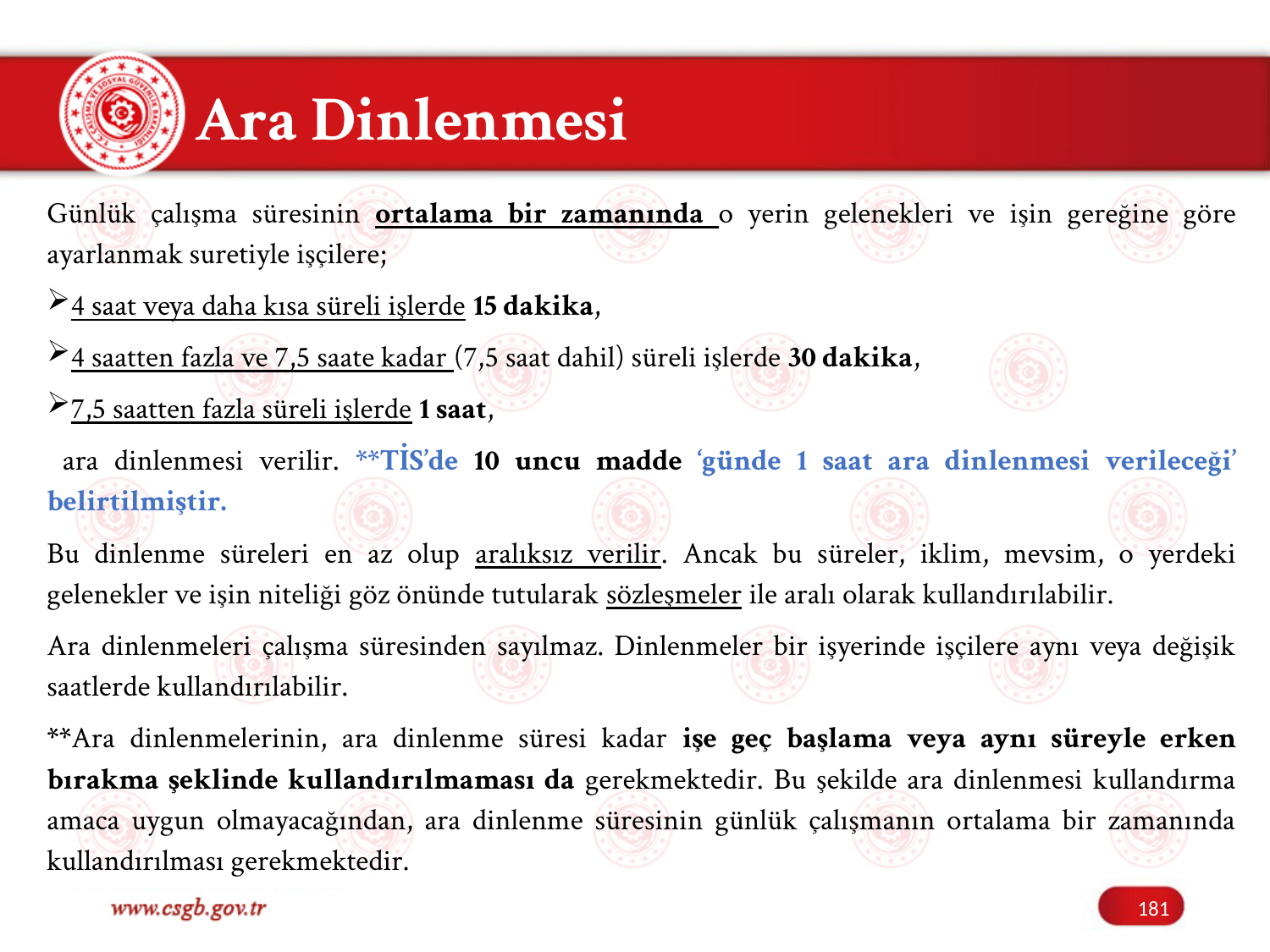

# Ara Dinlenmesi
Günlük çalışma süresinin ortalama bir zamanında o yerin gelenekleri ve işin gereğine göre ayarlanmak suretiyle işçilere;
4 saat veya daha kısa süreli işlerde 15 dakika,
4 saatten fazla ve 7,5 saate kadar (7,5 saat dahil) süreli işlerde 30 dakika,
7,5 saatten fazla süreli işlerde 1 saat,
 ara dinlenmesi verilir. **TİS’de 10 uncu madde ‘günde 1 saat ara dinlenmesi verileceği’ belirtilmiştir.
Bu dinlenme süreleri en az olup aralıksız verilir. Ancak bu süreler, iklim, mevsim, o yerdeki gelenekler ve işin niteliği göz önünde tutularak sözleşmeler ile aralı olarak kullandırılabilir.
Ara dinlenmeleri çalışma süresinden sayılmaz. Dinlenmeler bir işyerinde işçilere aynı veya değişik saatlerde kullandırılabilir.
**Ara dinlenmelerinin, ara dinlenme süresi kadar işe geç başlama veya aynı süreyle erken bırakma şeklinde kullandırılmaması da gerekmektedir. Bu şekilde ara dinlenmesi kullandırma amaca uygun olmayacağından, ara dinlenme süresinin günlük çalışmanın ortalama bir zamanında kullandırılması gerekmektedir.

181